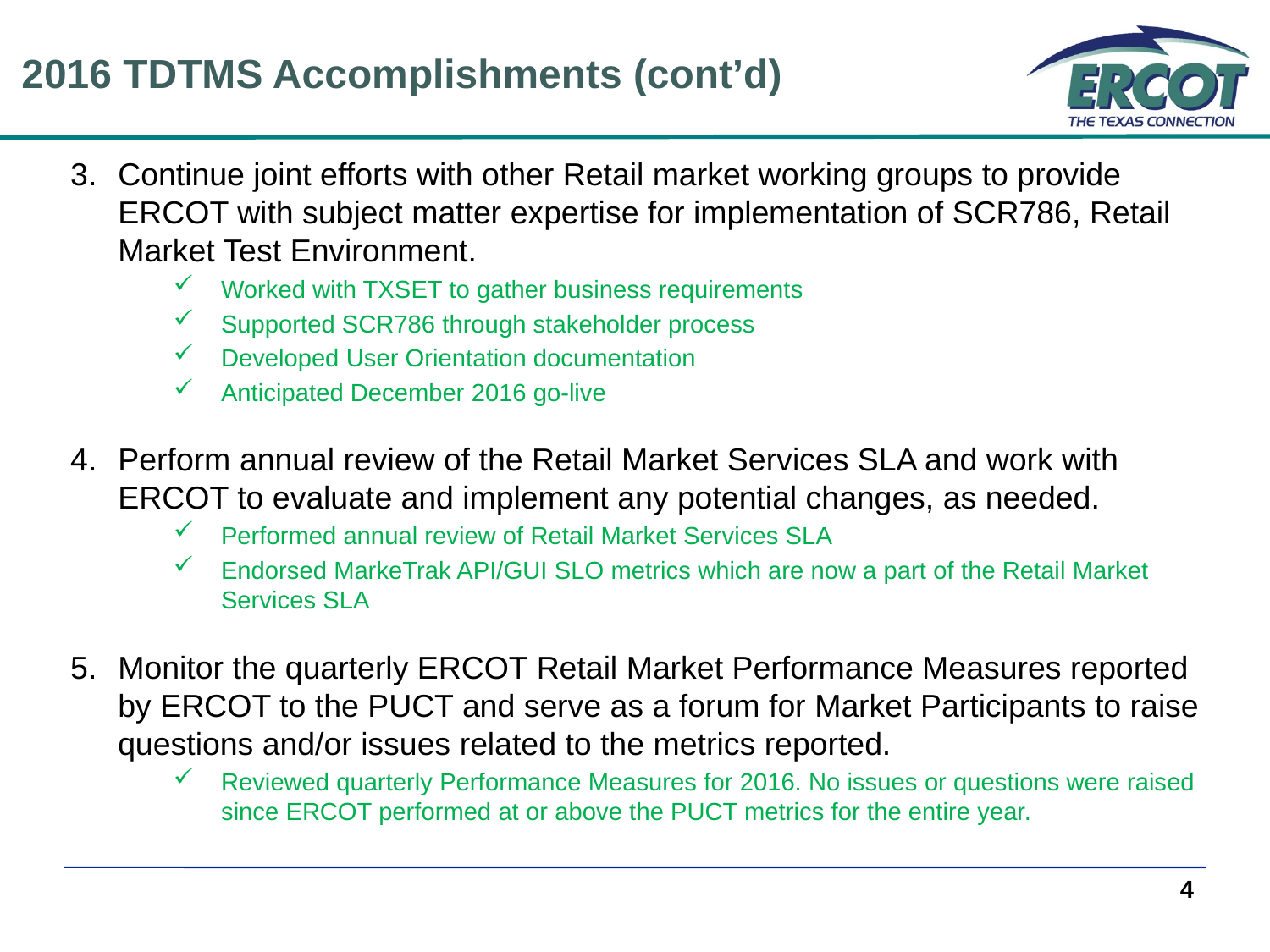

2016 TDTMS Accomplishments (cont’d)
Continue joint efforts with other Retail market working groups to provide ERCOT with subject matter expertise for implementation of SCR786, Retail Market Test Environment.
Worked with TXSET to gather business requirements
Supported SCR786 through stakeholder process
Developed User Orientation documentation
Anticipated December 2016 go-live

Perform annual review of the Retail Market Services SLA and work with ERCOT to evaluate and implement any potential changes, as needed.
Performed annual review of Retail Market Services SLA
Endorsed MarkeTrak API/GUI SLO metrics which are now a part of the Retail Market Services SLA

Monitor the quarterly ERCOT Retail Market Performance Measures reported by ERCOT to the PUCT and serve as a forum for Market Participants to raise questions and/or issues related to the metrics reported.
Reviewed quarterly Performance Measures for 2016. No issues or questions were raised since ERCOT performed at or above the PUCT metrics for the entire year.
4